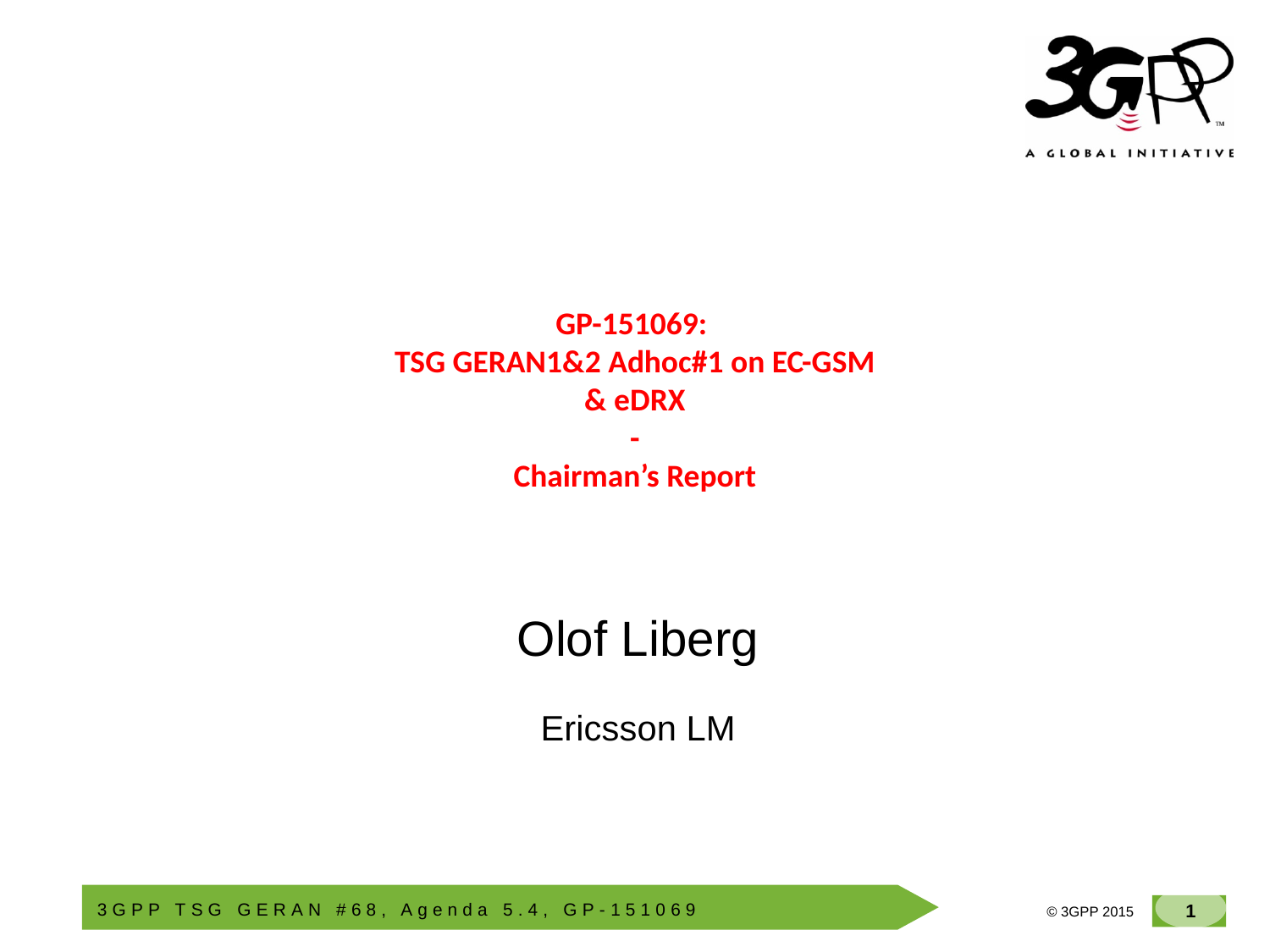

# GP-151069: TSG GERAN1&2 Adhoc#1 on EC-GSM & eDRX - Chairman’s Report
Olof Liberg

Ericsson LM